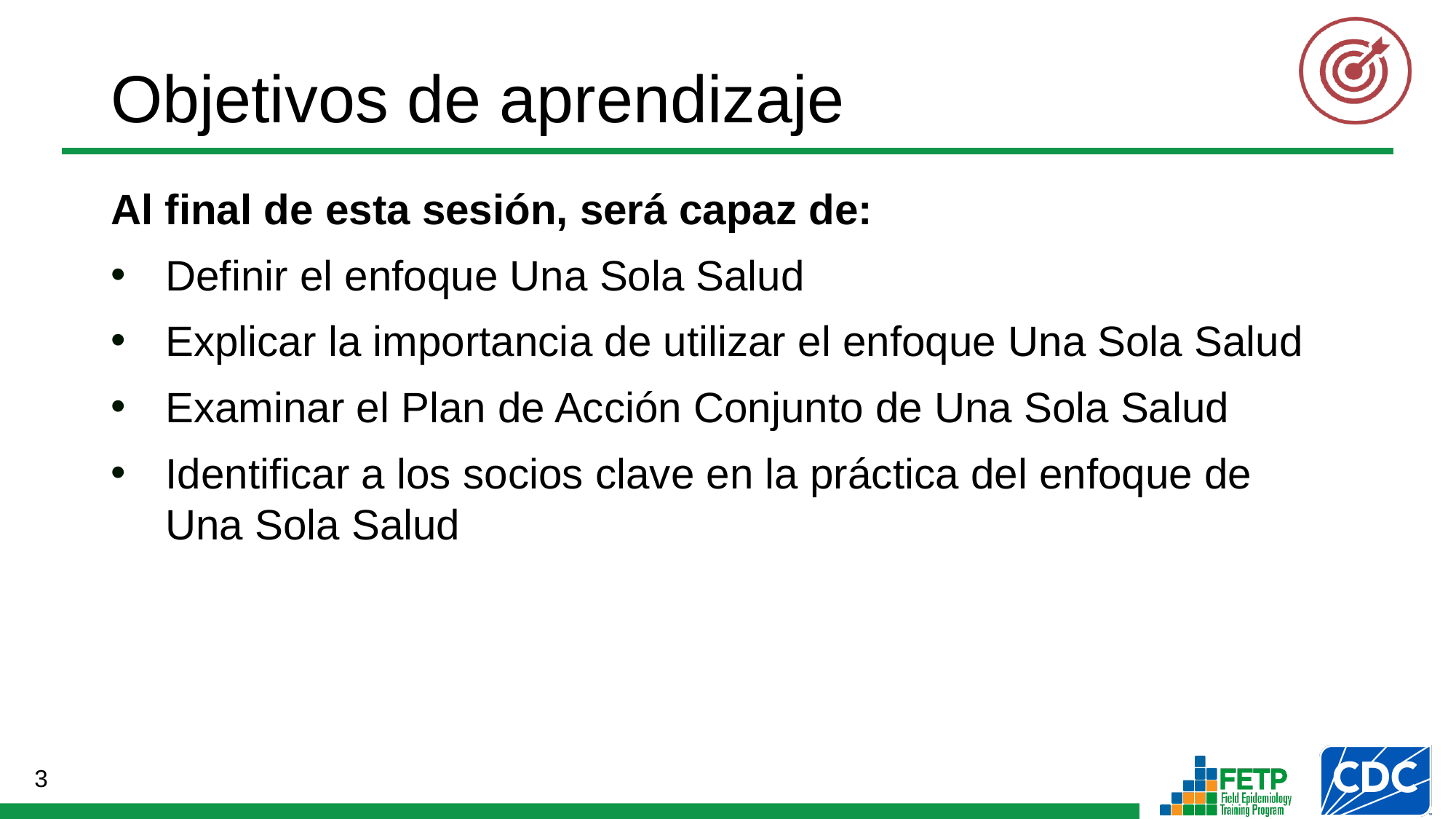

Al final de esta sesión, será capaz de:
Definir el enfoque Una Sola Salud
Explicar la importancia de utilizar el enfoque Una Sola Salud
Examinar el Plan de Acción Conjunto de Una Sola Salud
Identificar a los socios clave en la práctica del enfoque de Una Sola Salud